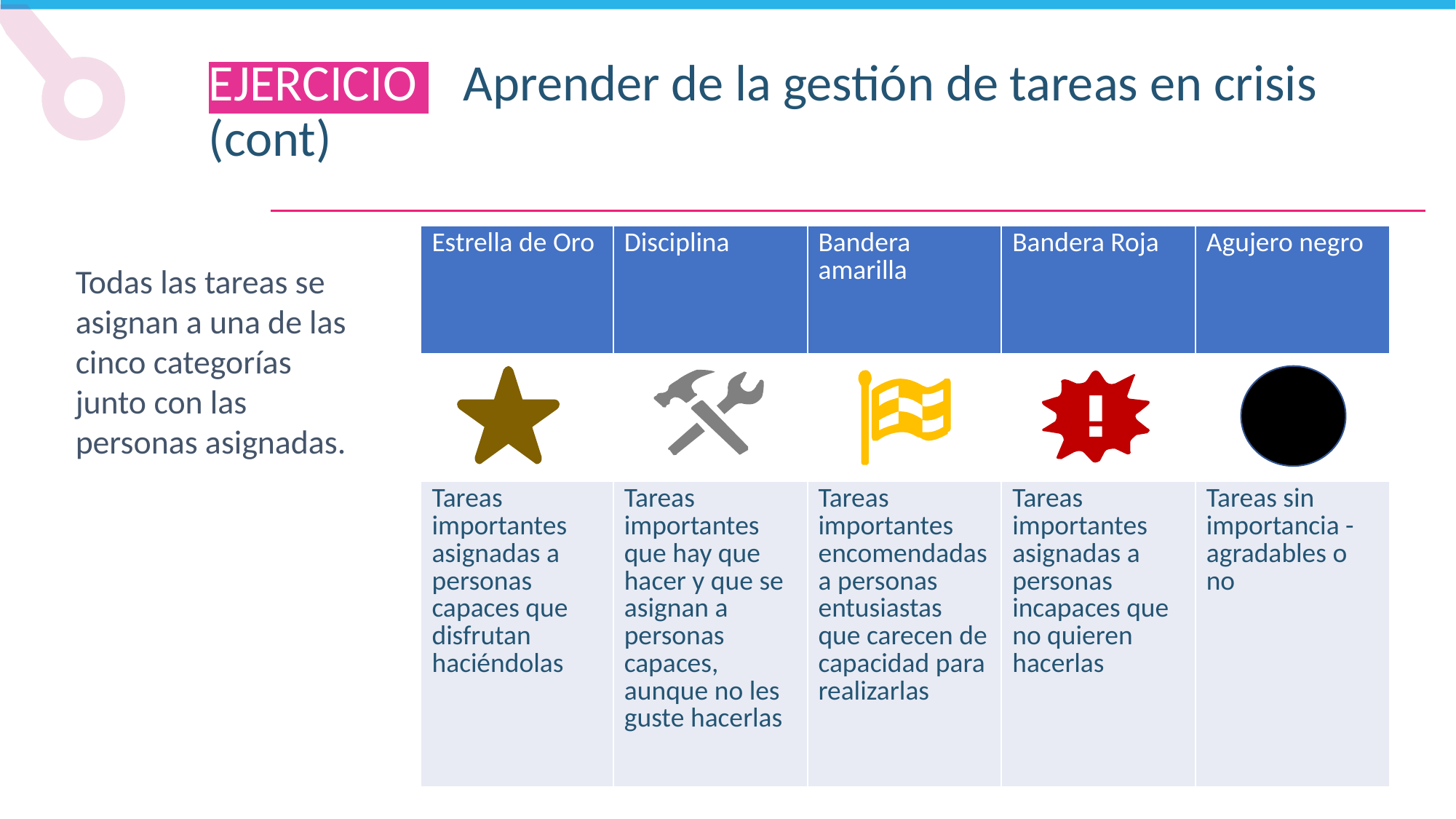

EJERCICIO    Aprender de la gestión de tareas en crisis (cont)
| Estrella de Oro | Disciplina | Bandera amarilla | Bandera Roja | Agujero negro |
| --- | --- | --- | --- | --- |
|  |  |  |  |  |
| Tareas importantes asignadas a personas capaces que disfrutan haciéndolas | Tareas importantes que hay que hacer y que se asignan a personas capaces, aunque no les guste hacerlas | Tareas importantes encomendadas a personas entusiastas que carecen de capacidad para realizarlas | Tareas importantes asignadas a personas incapaces que no quieren hacerlas | Tareas sin importancia - agradables o no |
Todas las tareas se asignan a una de las cinco categorías junto con las personas asignadas.